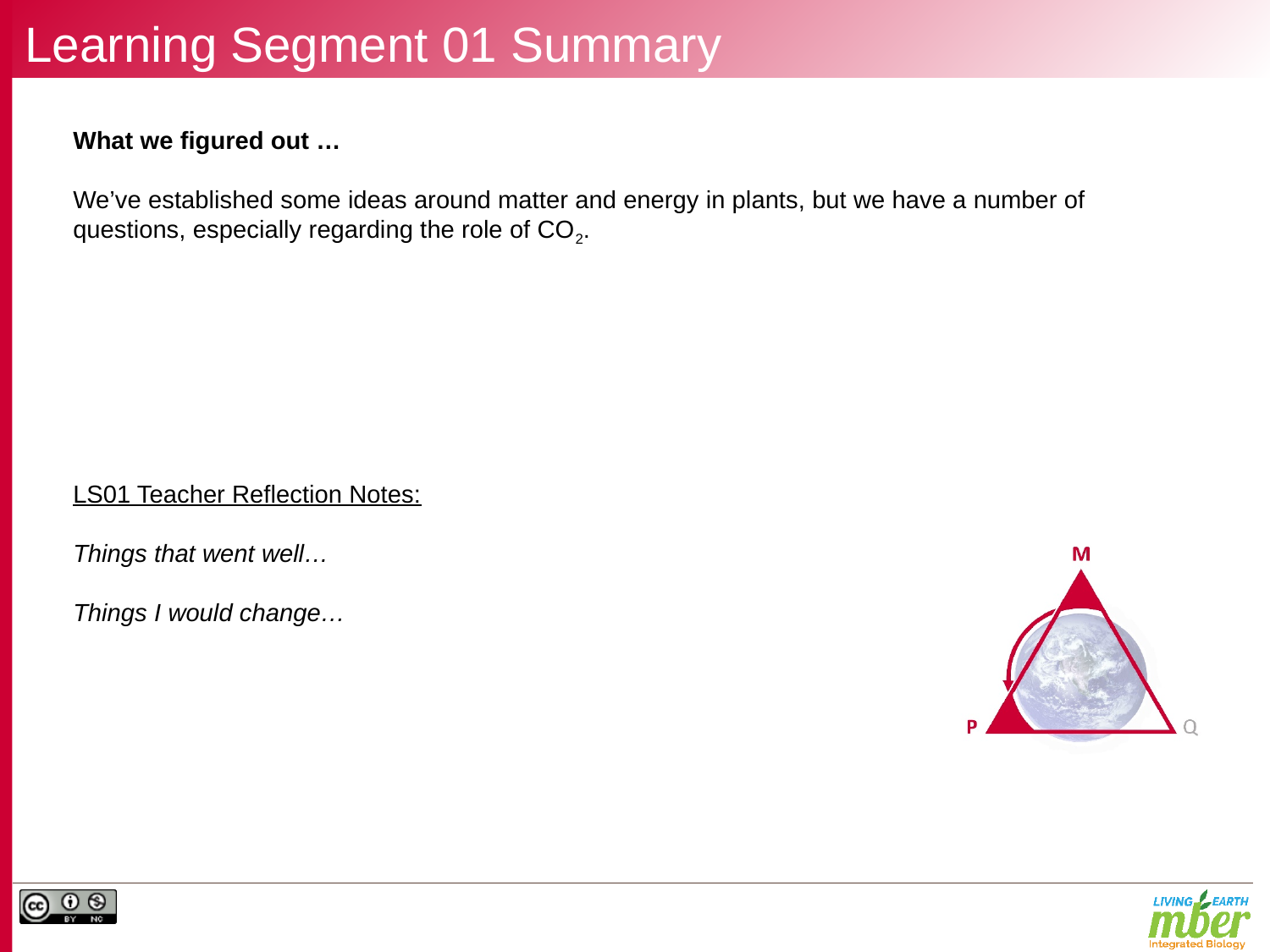

# Learning Segment 01 Summary
What we figured out …

We’ve established some ideas around matter and energy in plants, but we have a number of questions, especially regarding the role of CO2.

LS01 Teacher Reflection Notes:

Things that went well…

Things I would change…